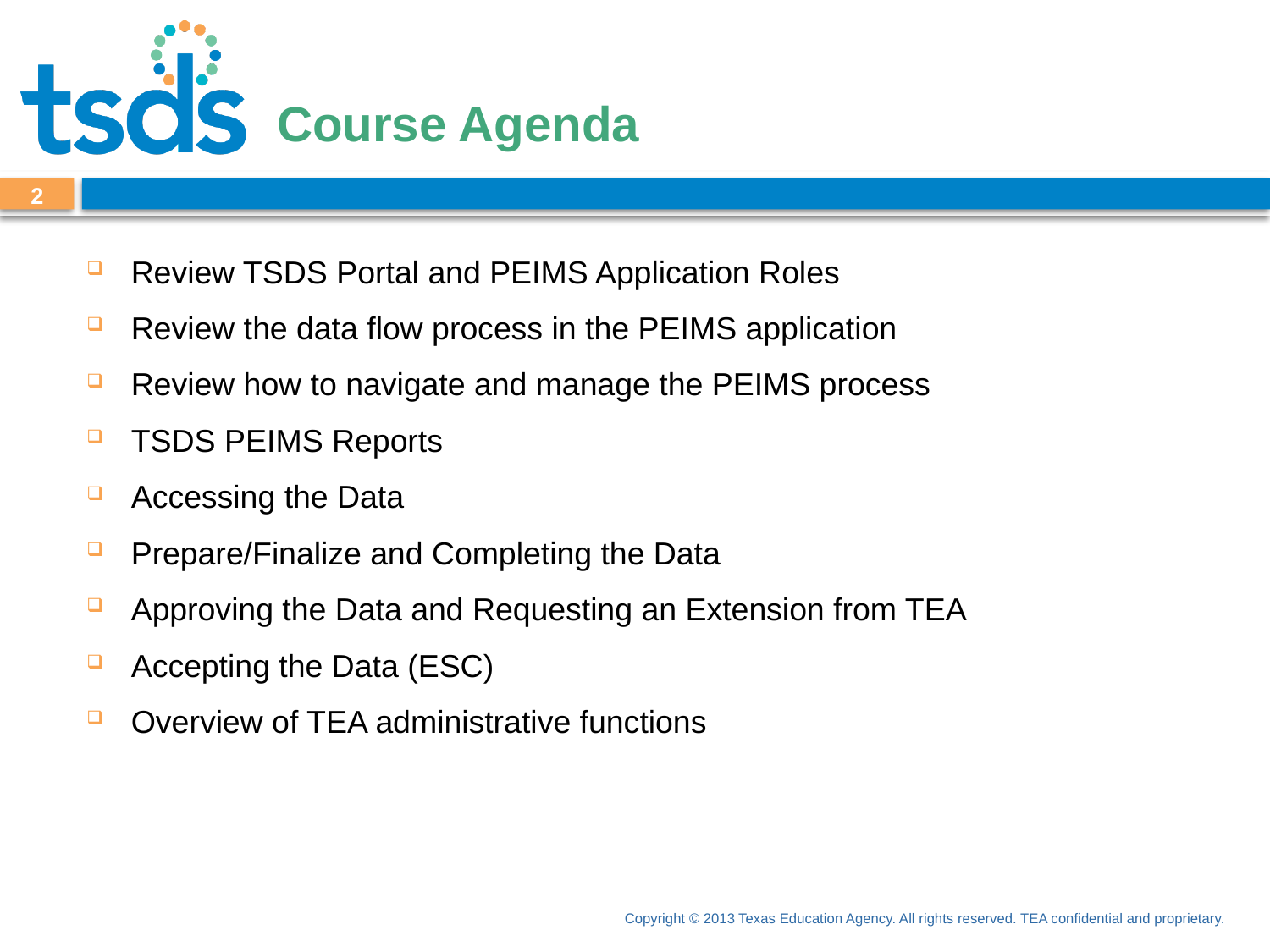

# Course Agenda
2
Review TSDS Portal and PEIMS Application Roles
Review the data flow process in the PEIMS application
Review how to navigate and manage the PEIMS process
TSDS PEIMS Reports
Accessing the Data
Prepare/Finalize and Completing the Data
Approving the Data and Requesting an Extension from TEA
Accepting the Data (ESC)
Overview of TEA administrative functions